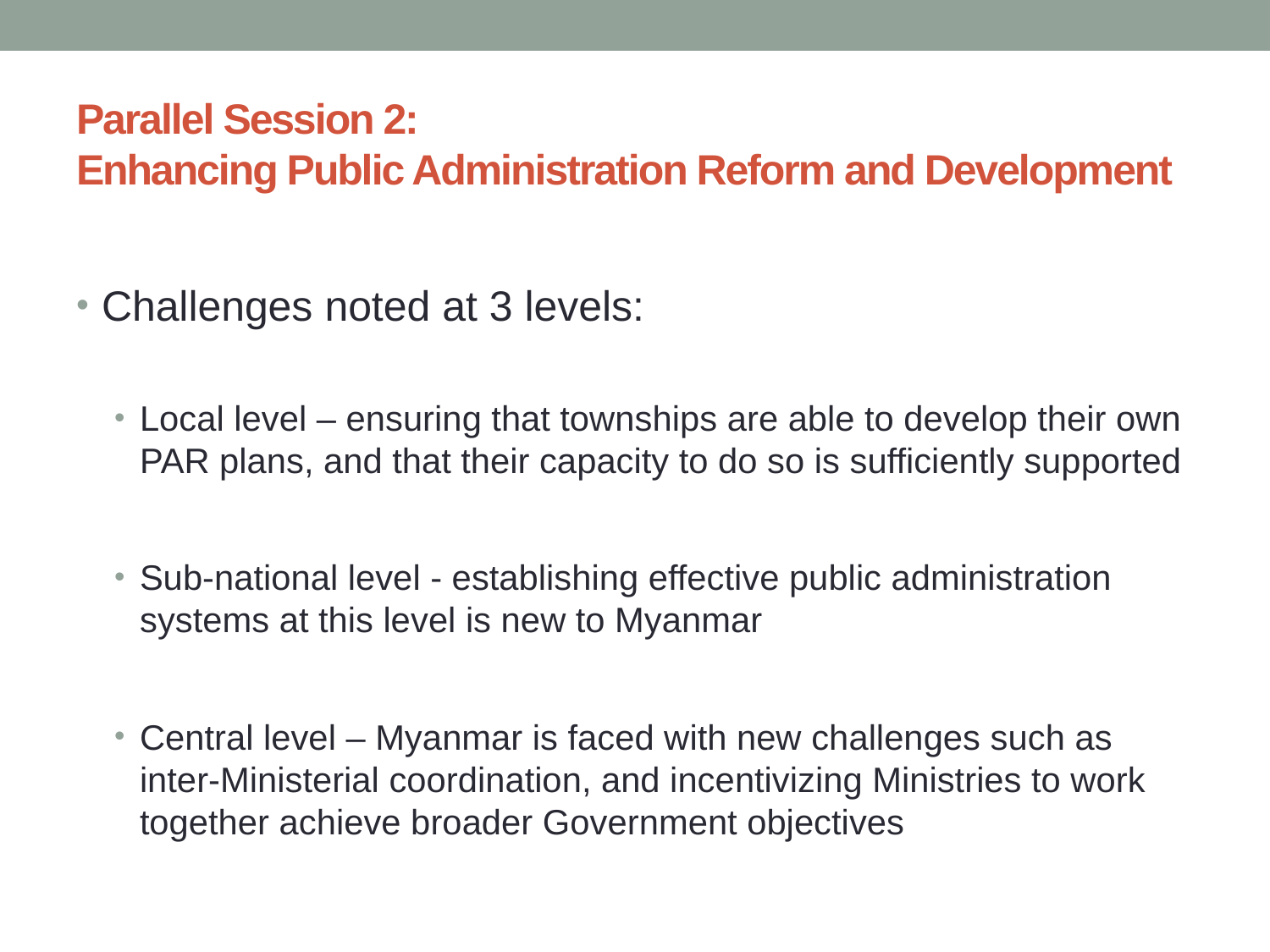

# Parallel Session 2: Enhancing Public Administration Reform and Development
Challenges noted at 3 levels:

Local level – ensuring that townships are able to develop their own PAR plans, and that their capacity to do so is sufficiently supported

Sub-national level - establishing effective public administration systems at this level is new to Myanmar

Central level – Myanmar is faced with new challenges such as inter-Ministerial coordination, and incentivizing Ministries to work together achieve broader Government objectives